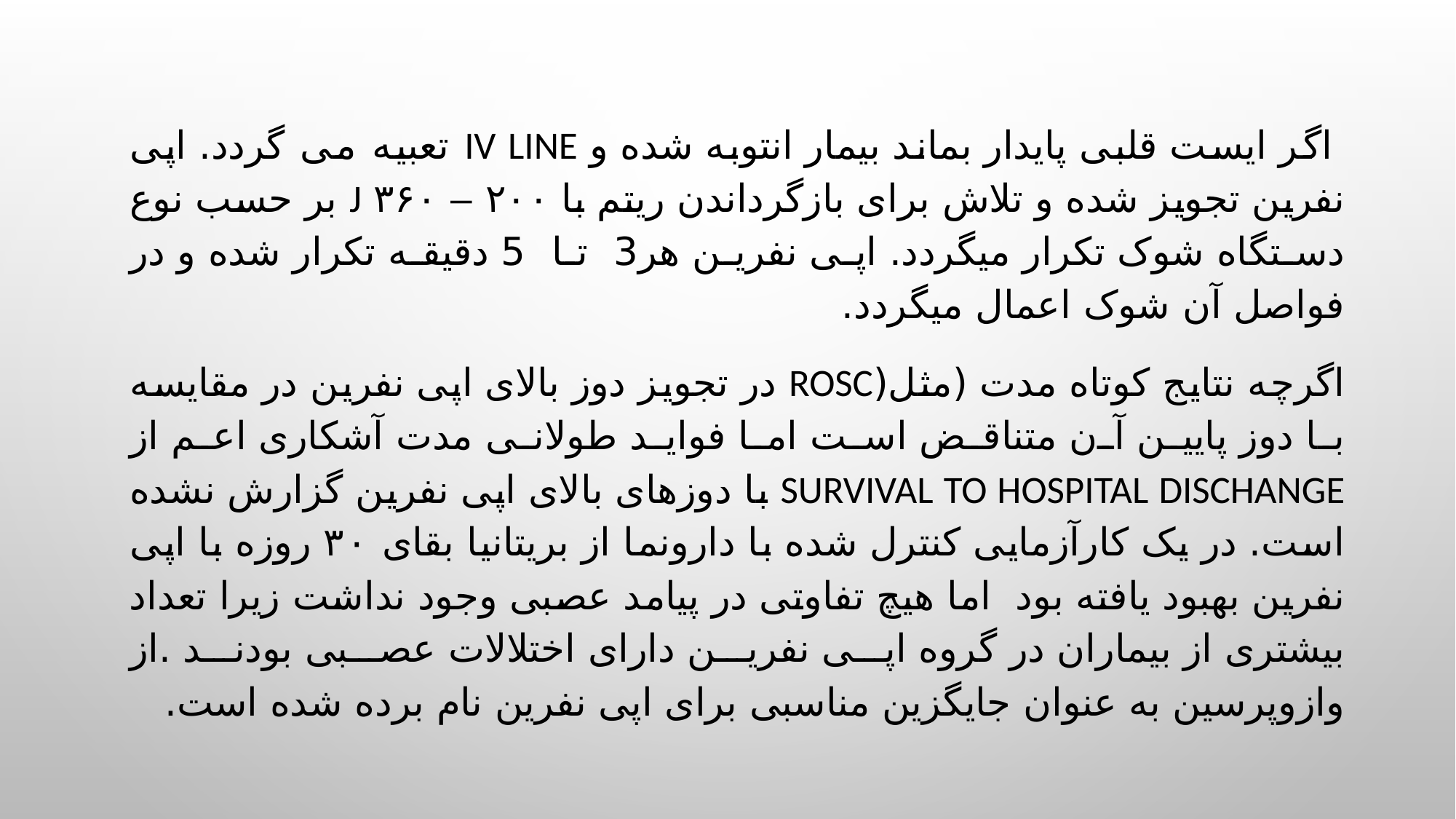

#
 اگر ایست قلبی پایدار بماند بیمار انتوبه شده و IV line تعبیه می گردد. اپی نفرین تجویز شده و تلاش برای بازگرداندن ریتم با j ۳۶۰ – ۲۰۰ بر حسب نوع دستگاه شوک تکرار میگردد. اپی نفرین هر3 تا 5 دقیقه تکرار شده و در فواصل آن شوک اعمال میگردد.
اگرچه نتایج کوتاه مدت (مثل(ROSC در تجویز دوز بالای اپی نفرین در مقایسه با دوز پایین آن متناقض است اما فواید طولانی مدت آشکاری اعم از Survival to hospital dischange با دوزهای بالای اپی نفرین گزارش نشده است. در یک کارآزمایی کنترل شده با دارونما از بریتانیا بقای ۳۰ روزه با اپی نفرین بهبود یافته بود  اما هیچ تفاوتی در پیامد عصبی وجود نداشت زیرا تعداد بیشتری از بیماران در گروه اپی نفرین دارای اختلالات عصبی بودند .از وازوپرسین به عنوان جایگزین مناسبی برای اپی نفرین نام برده شده است.